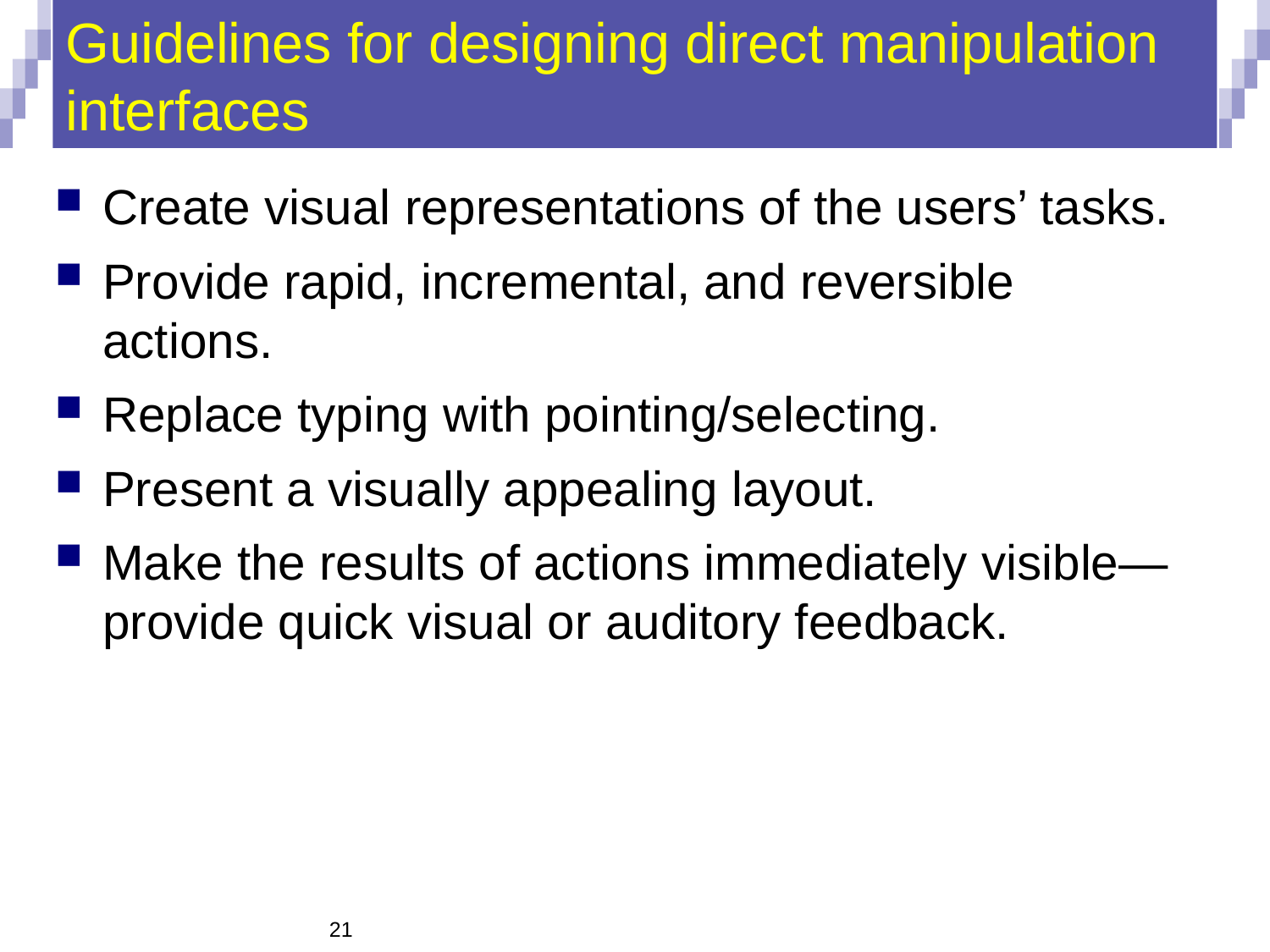

# Guidelines for designing direct manipulation interfaces
Create visual representations of the users’ tasks.
Provide rapid, incremental, and reversible actions.
Replace typing with pointing/selecting.
Present a visually appealing layout.
Make the results of actions immediately visible—provide quick visual or auditory feedback.

21